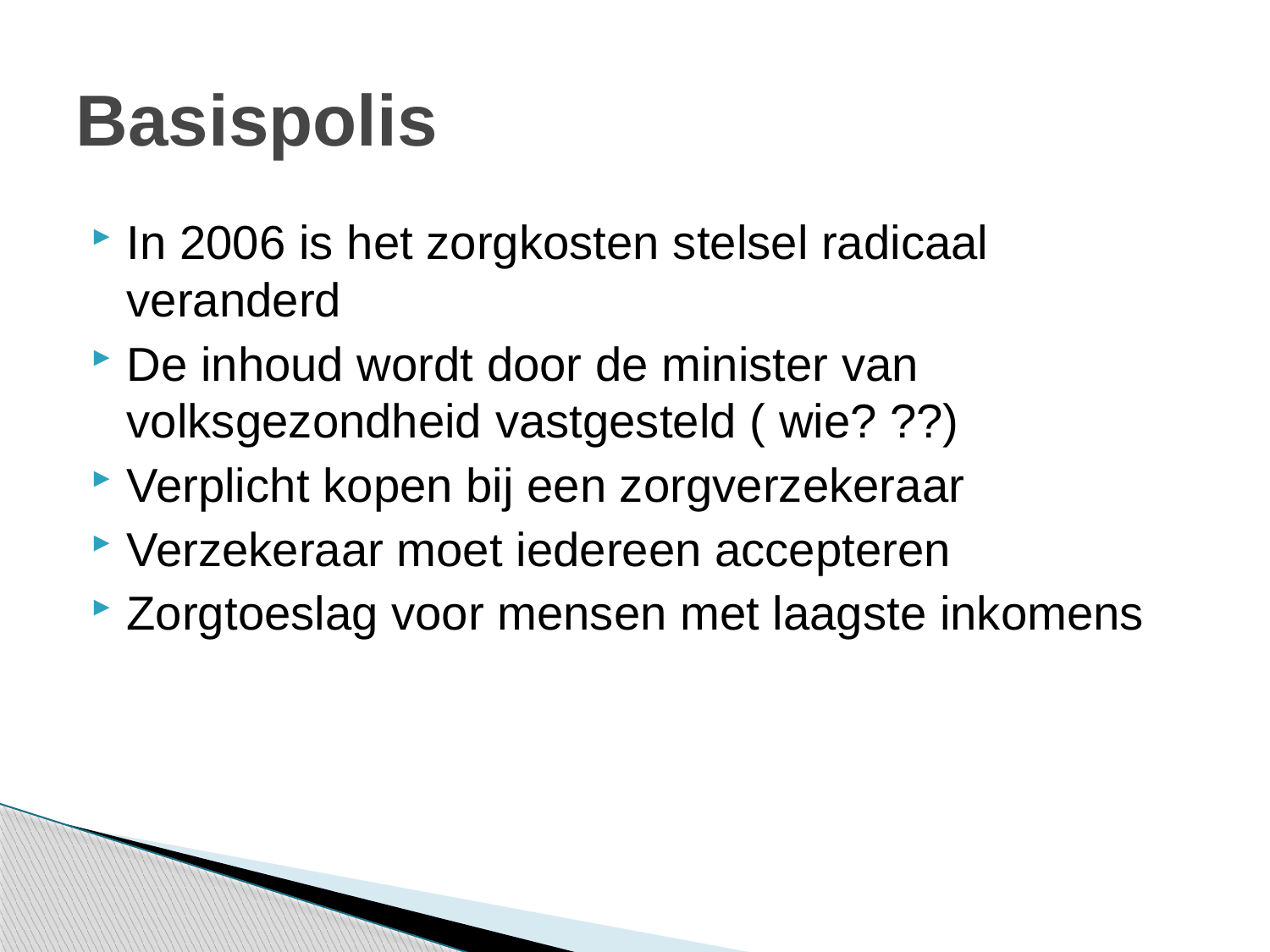

# Basispolis
In 2006 is het zorgkosten stelsel radicaal veranderd
De inhoud wordt door de minister van volksgezondheid vastgesteld ( wie? ??)
Verplicht kopen bij een zorgverzekeraar
Verzekeraar moet iedereen accepteren
Zorgtoeslag voor mensen met laagste inkomens